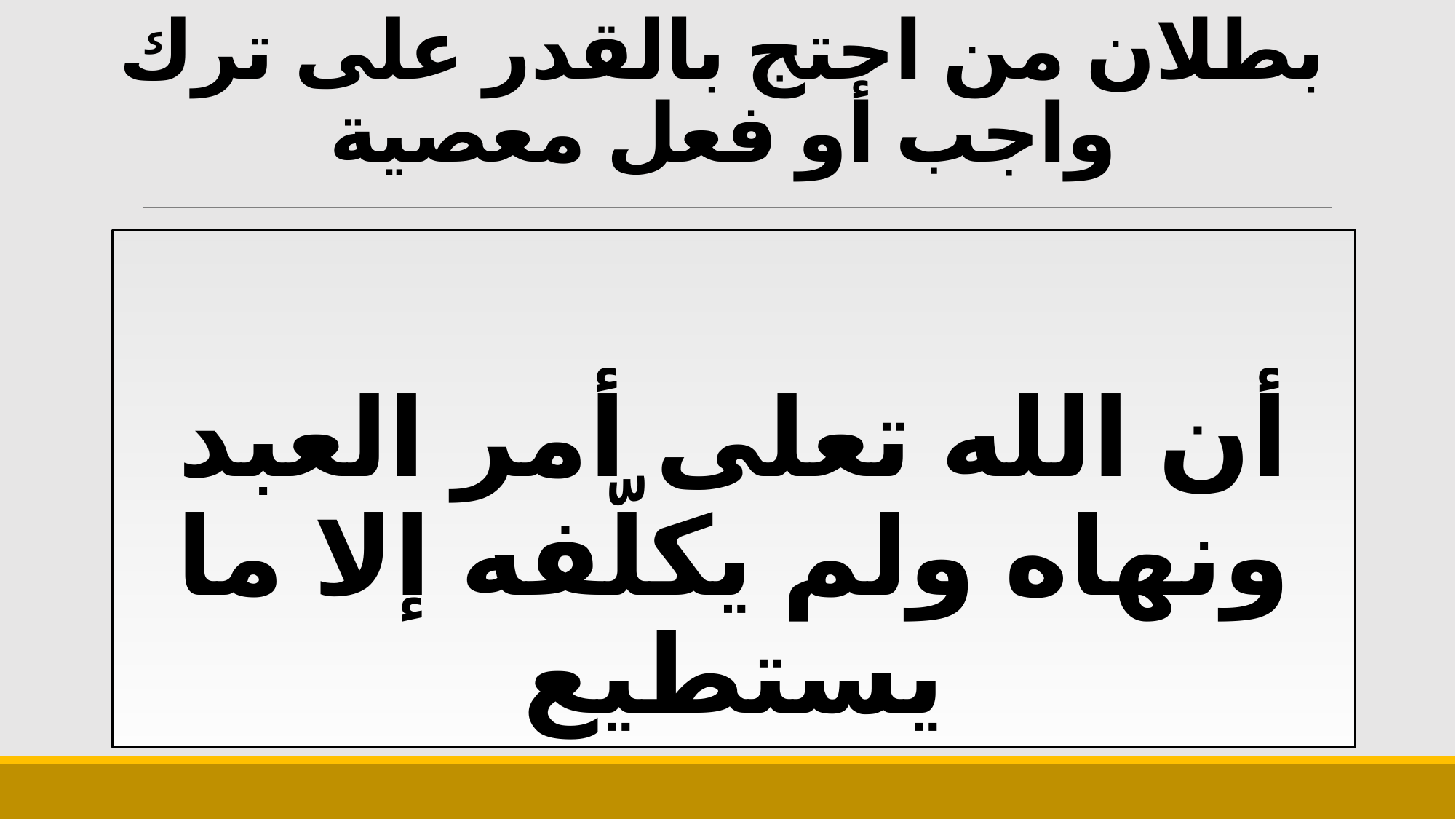

# بطلان من احتج بالقدر على ترك واجب أو فعل معصية

أن الله تعلى أمر العبد ونهاه ولم يكلّفه إلا ما يستطيع